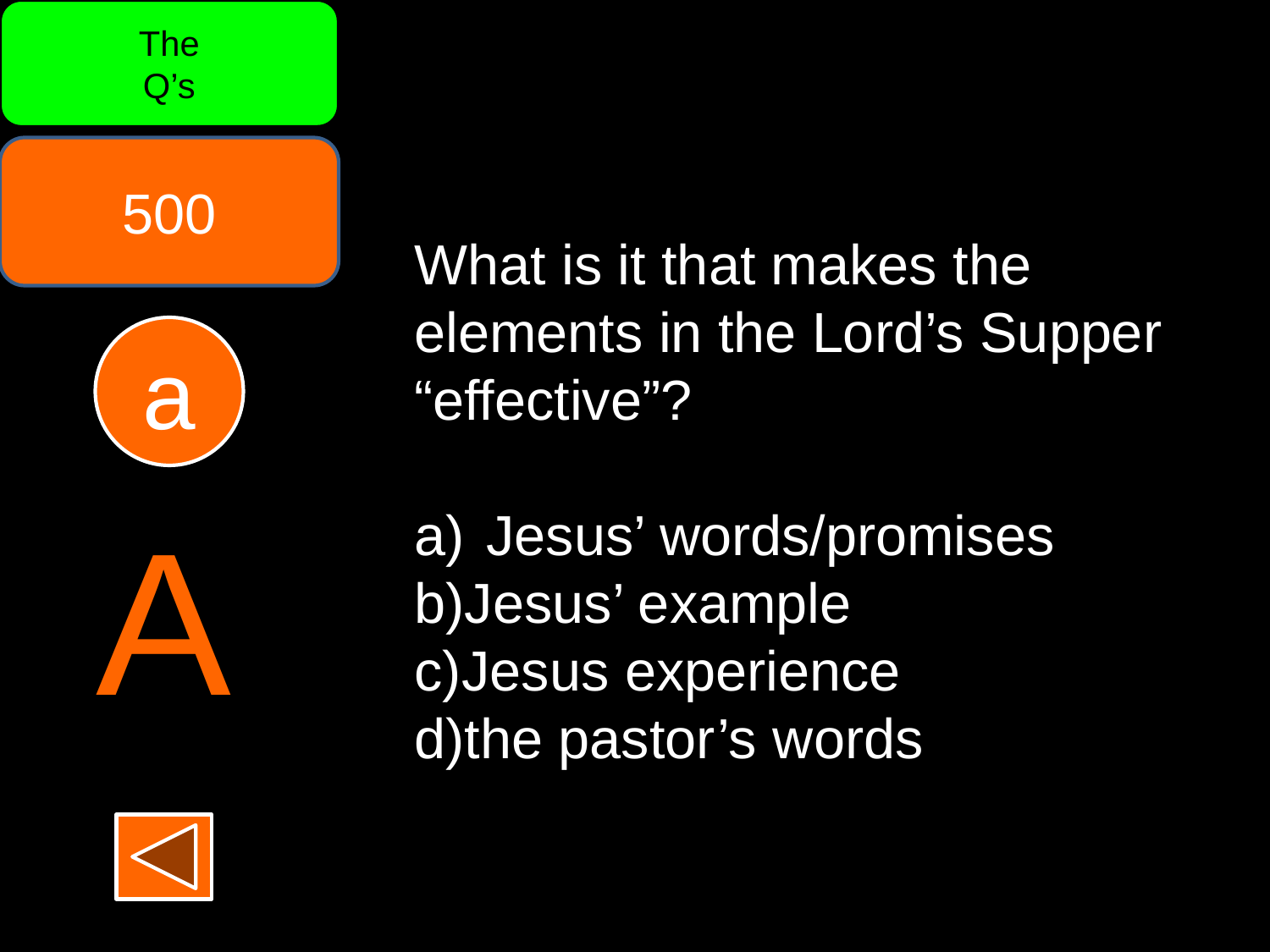

The
Q’s
500
What is it that makes the elements in the Lord’s Supper “effective”?

Jesus’ words/promises
Jesus’ example
Jesus experience
the pastor’s words
a
A